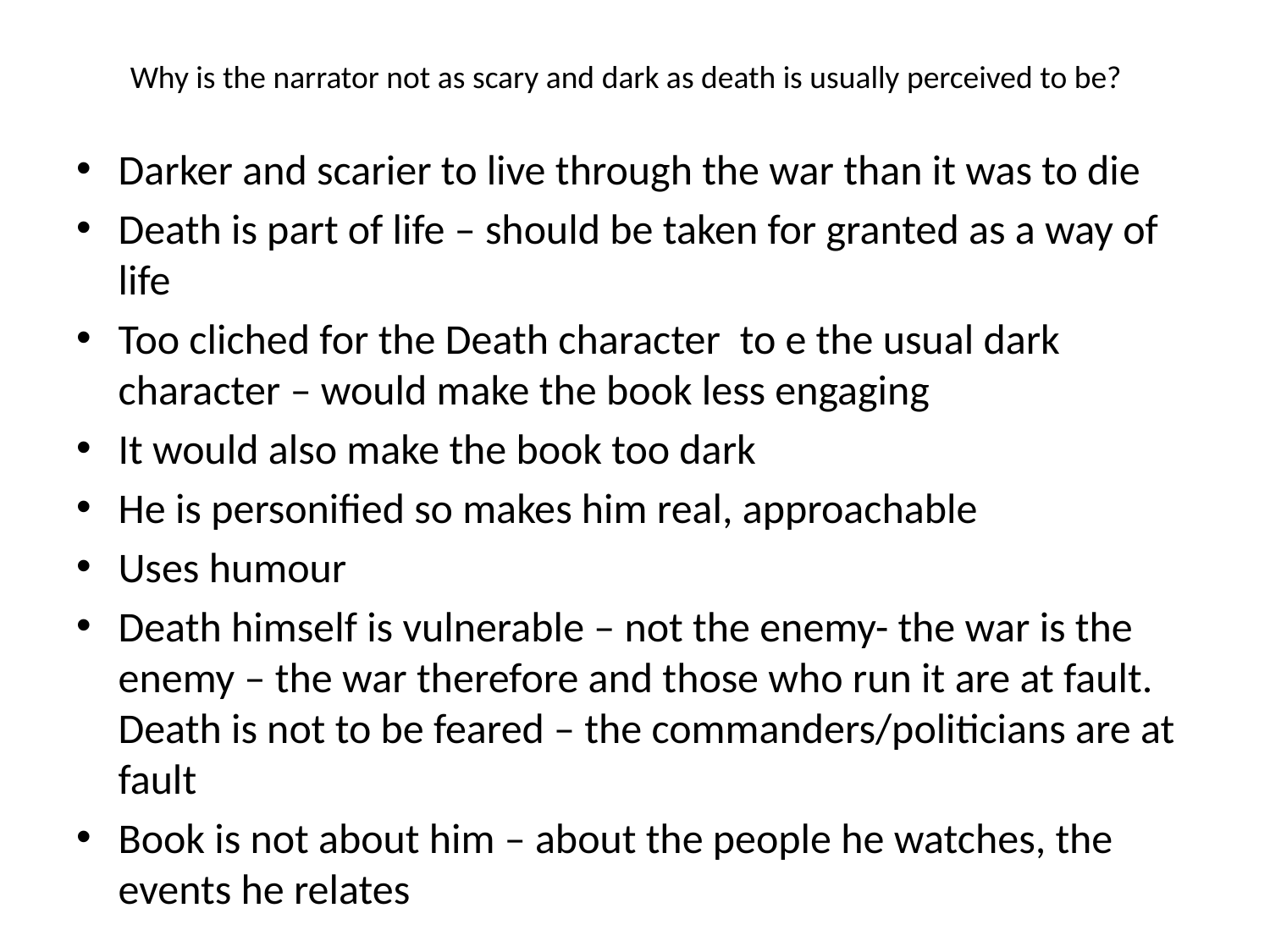

# Why is the narrator not as scary and dark as death is usually perceived to be?
Darker and scarier to live through the war than it was to die
Death is part of life – should be taken for granted as a way of life
Too cliched for the Death character  to e the usual dark character – would make the book less engaging
It would also make the book too dark
He is personified so makes him real, approachable
Uses humour
Death himself is vulnerable – not the enemy- the war is the enemy – the war therefore and those who run it are at fault. Death is not to be feared – the commanders/politicians are at fault
Book is not about him – about the people he watches, the events he relates